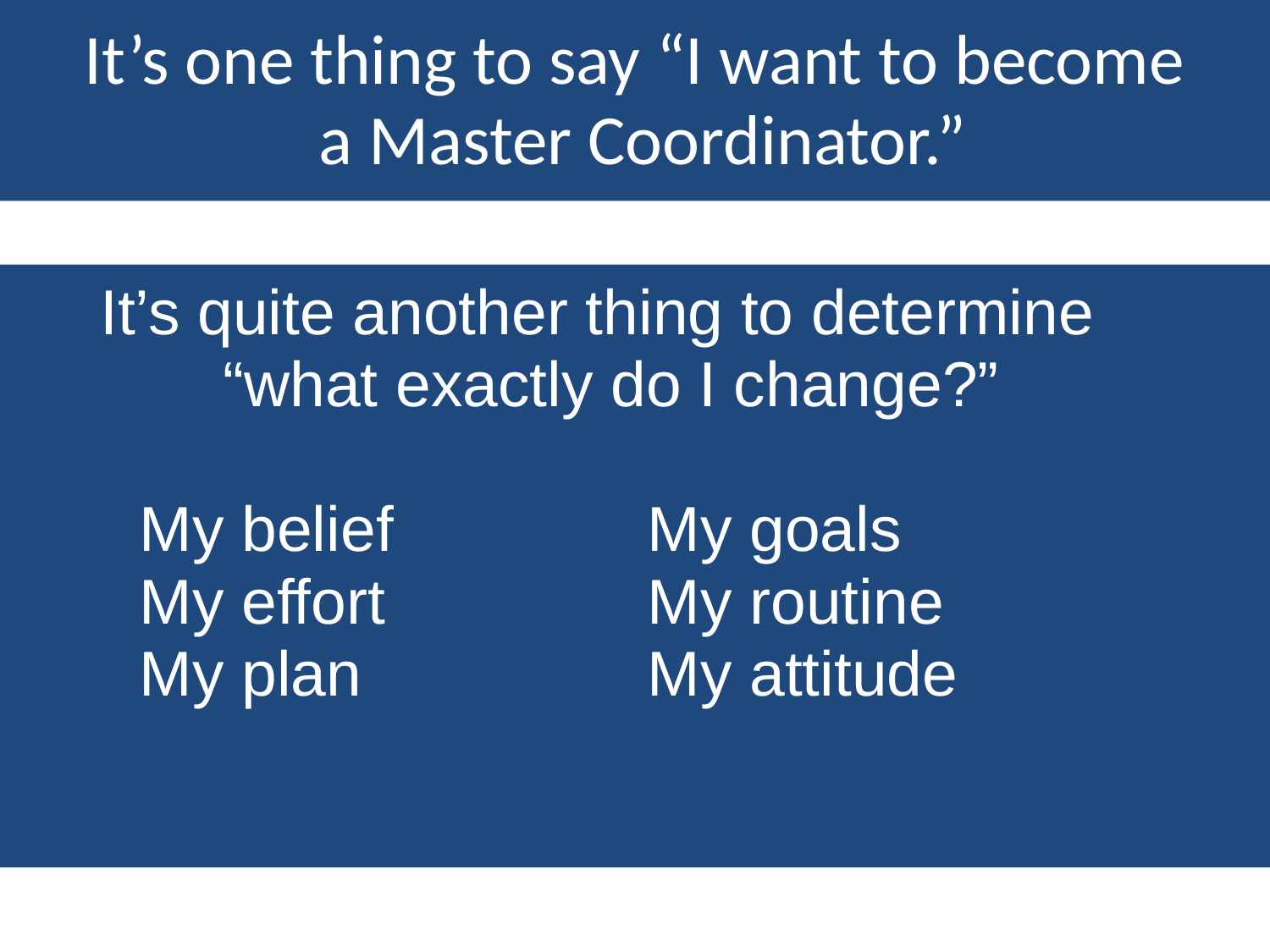

# It’s one thing to say “I want to become a Master Coordinator.”
     It’s quite another thing to determine
            “what exactly do I change?”

	My belief		My goals
	My effort			My routine
	My plan			My attitude